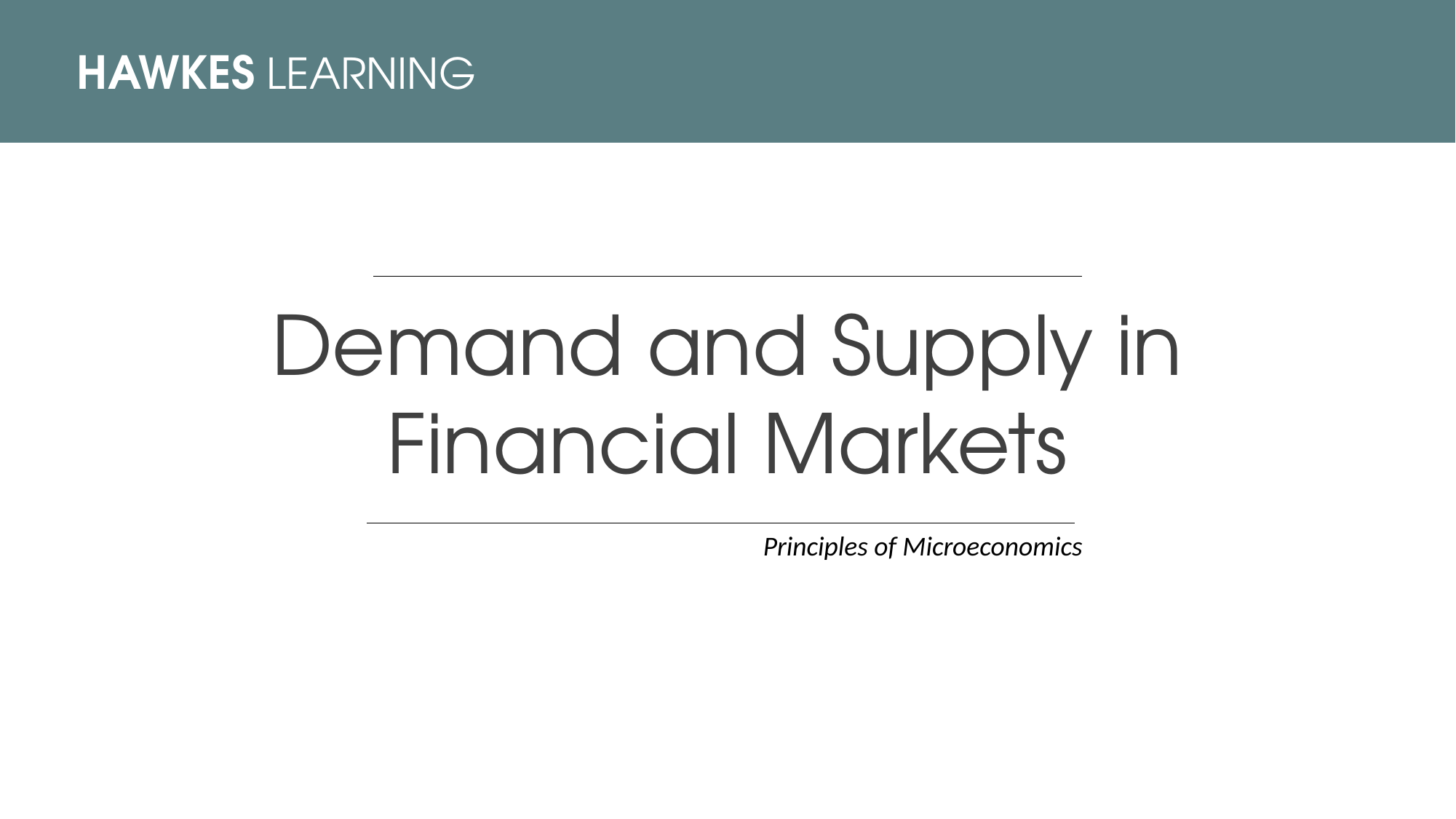

HAWKES LEARNING
Demand and Supply in Financial Markets
Principles of Microeconomics